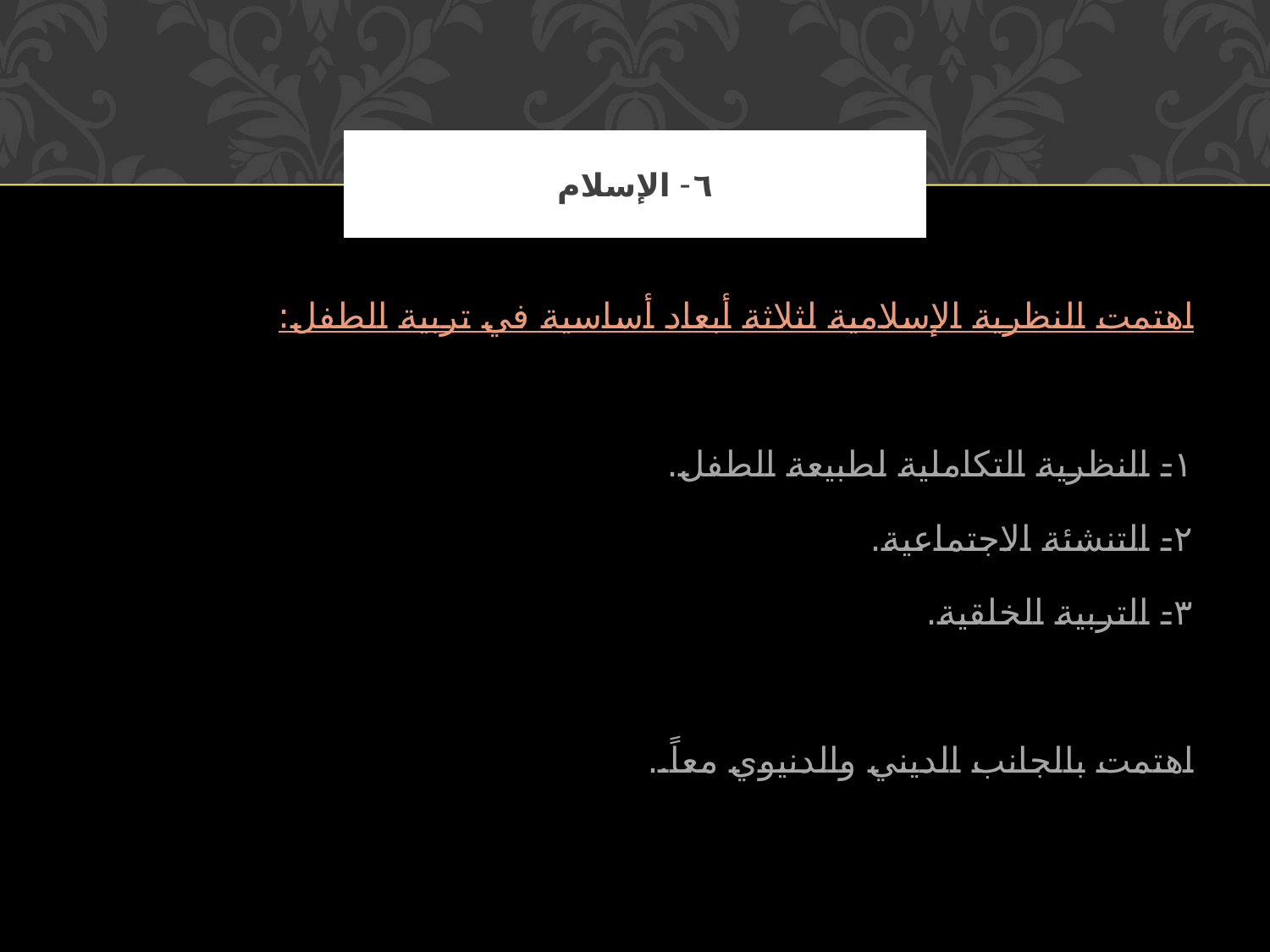

# ٦- الإسلام
اهتمت النظرية الإسلامية لثلاثة أبعاد أساسية في تربية الطفل:

١- النظرية التكاملية لطبيعة الطفل.
٢- التنشئة الاجتماعية.
٣- التربية الخلقية.

اهتمت بالجانب الديني والدنيوي معاً..